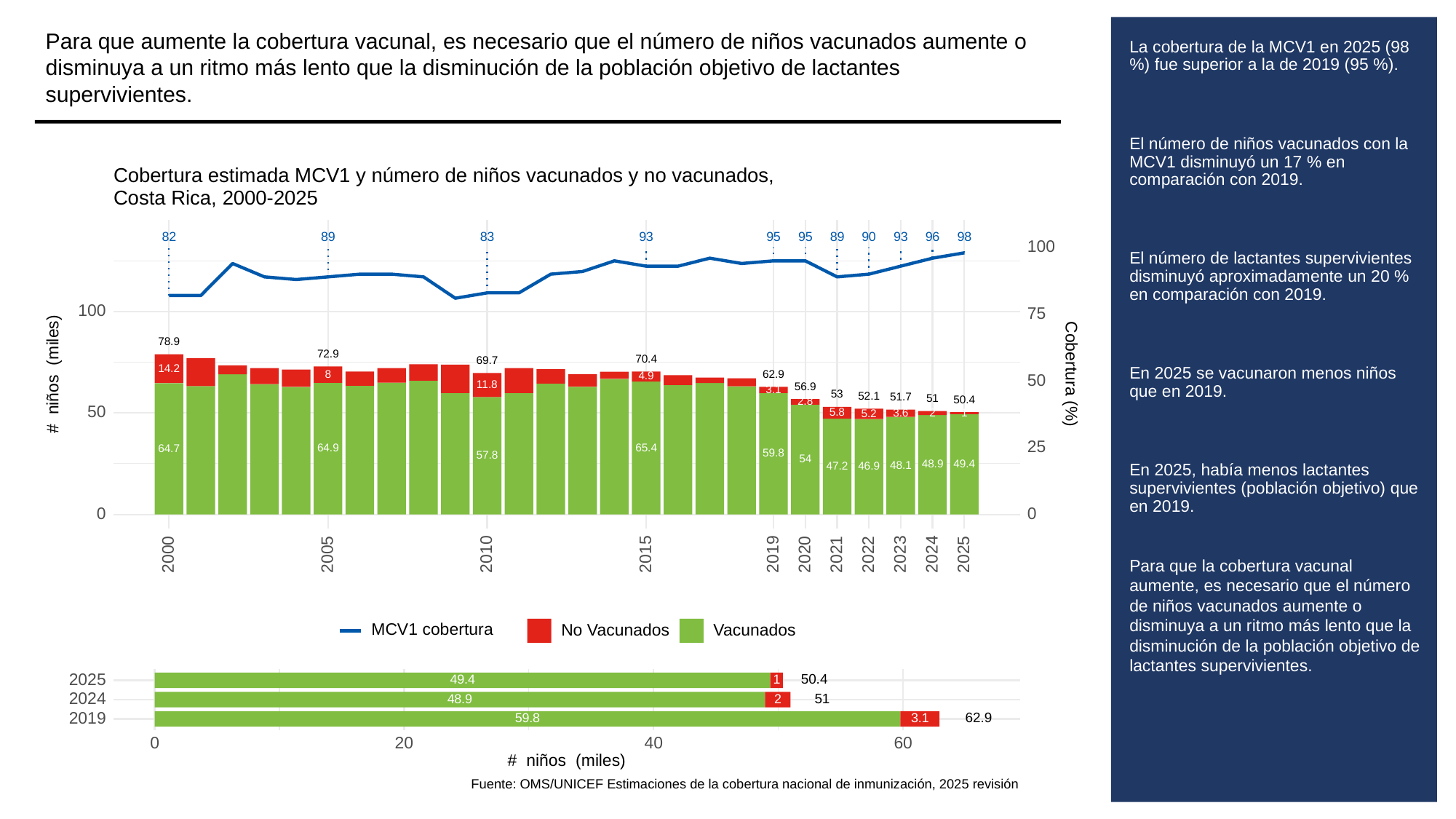

Para que aumente la cobertura vacunal, es necesario que el número de niños vacunados aumente o disminuya a un ritmo más lento que la disminución de la población objetivo de lactantes supervivientes.
# La cobertura de la MCV1 en 2025 (98 %) fue superior a la de 2019 (95 %).

El número de niños vacunados con la MCV1 disminuyó un 17 % en comparación con 2019.

El número de lactantes supervivientes disminuyó aproximadamente un 20 % en comparación con 2019.

En 2025 se vacunaron menos niños que en 2019.

En 2025, había menos lactantes supervivientes (población objetivo) que en 2019.

Para que la cobertura vacunal aumente, es necesario que el número de niños vacunados aumente o disminuya a un ritmo más lento que la disminución de la población objetivo de lactantes supervivientes.

Cobertura estimada MCV1 y número de niños vacunados y no vacunados,
Costa Rica, 2000-2025

83
93
93
82
89
95
95
89
90
96
98
100

100
75

78.9
72.9

70.4
69.7

14.2

#  niños  (miles)
Cobertura (%)

8
62.9

4.9

50

11.8

56.9

3.1

53
52.1

51.7
51
50.4

2.8

50

5.8

2
3.6
1

5.2

25
65.4
64.9
64.7
59.8
57.8
54
49.4
48.9
48.1
47.2
46.9

0
0

2023
2000
2005
2010
2015
2019
2020
2021
2022
2024
2025

MCV1 cobertura
No Vacunados
Vacunados

2025
50.4
49.4
1

2024
51
48.9
2

2019
62.9
3.1
59.8

0
20
40
60
#  niños  (miles)
Fuente: OMS/UNICEF Estimaciones de la cobertura nacional de inmunización, 2025 revisión